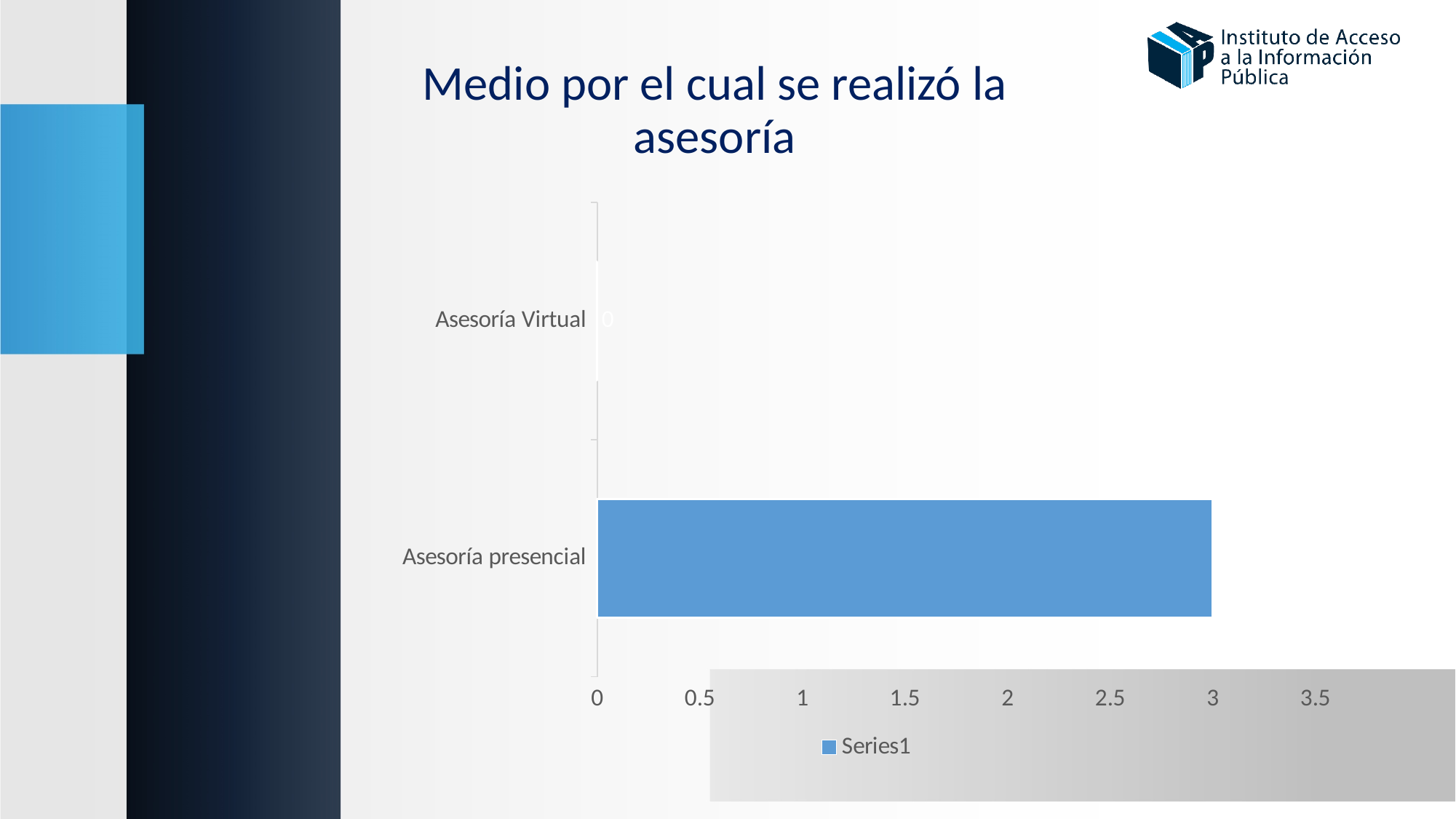

# Medio por el cual se realizó la asesoría

### Chart

| Category |  |
|---|---|
| Asesoría presencial | 3.0 |
| Asesoría Virtual | 0.0 |